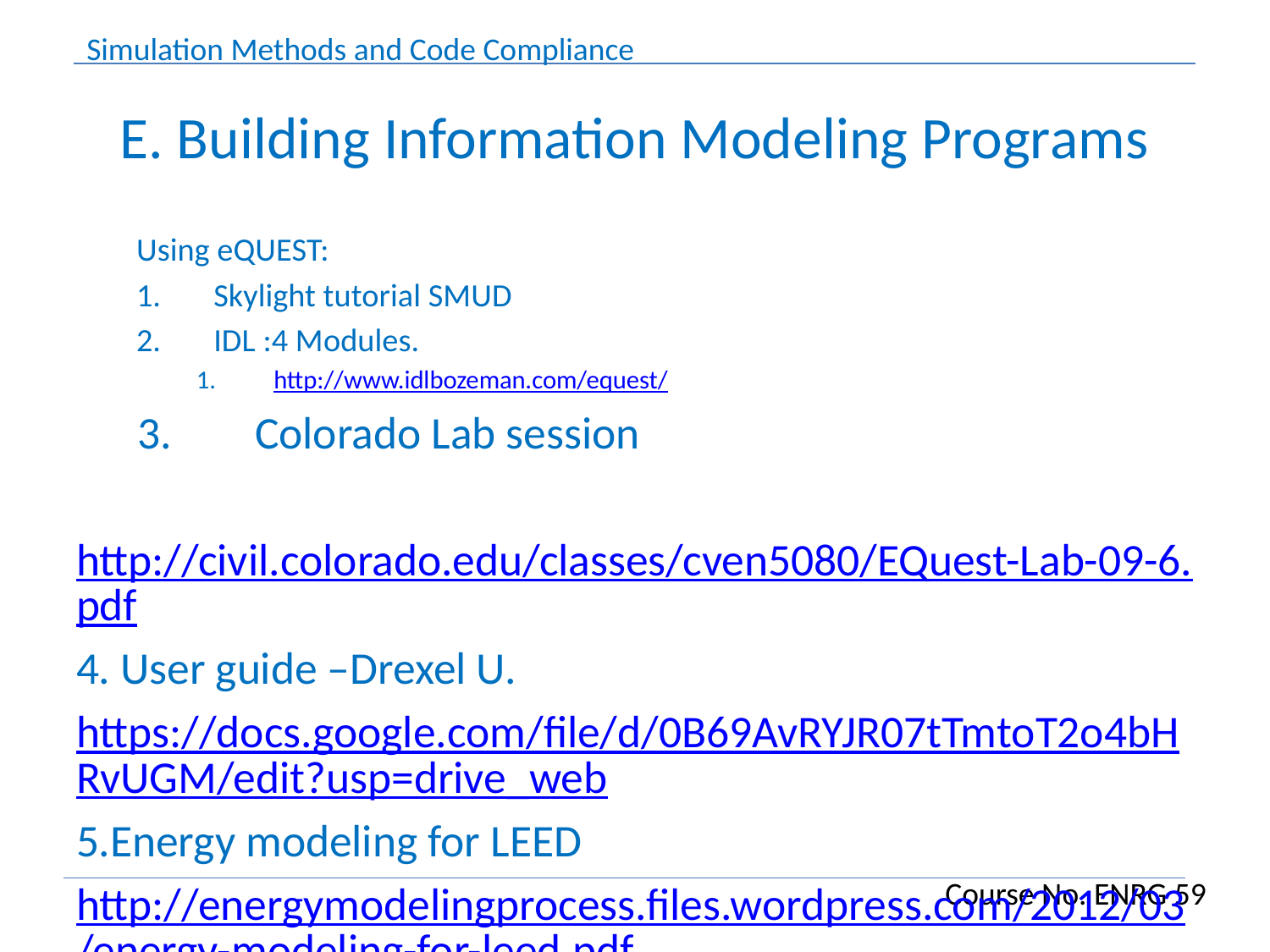

# E. Building Information Modeling Programs
Using eQUEST:
Skylight tutorial SMUD
IDL :4 Modules.
http://www.idlbozeman.com/equest/
	 3.	 Colorado Lab session

http://civil.colorado.edu/classes/cven5080/EQuest-Lab-09-6.pdf
4. User guide –Drexel U.
https://docs.google.com/file/d/0B69AvRYJR07tTmtoT2o4bHRvUGM/edit?usp=drive_web
5.Energy modeling for LEED
http://energymodelingprocess.files.wordpress.com/2012/03/energy-modeling-for-leed.pdf